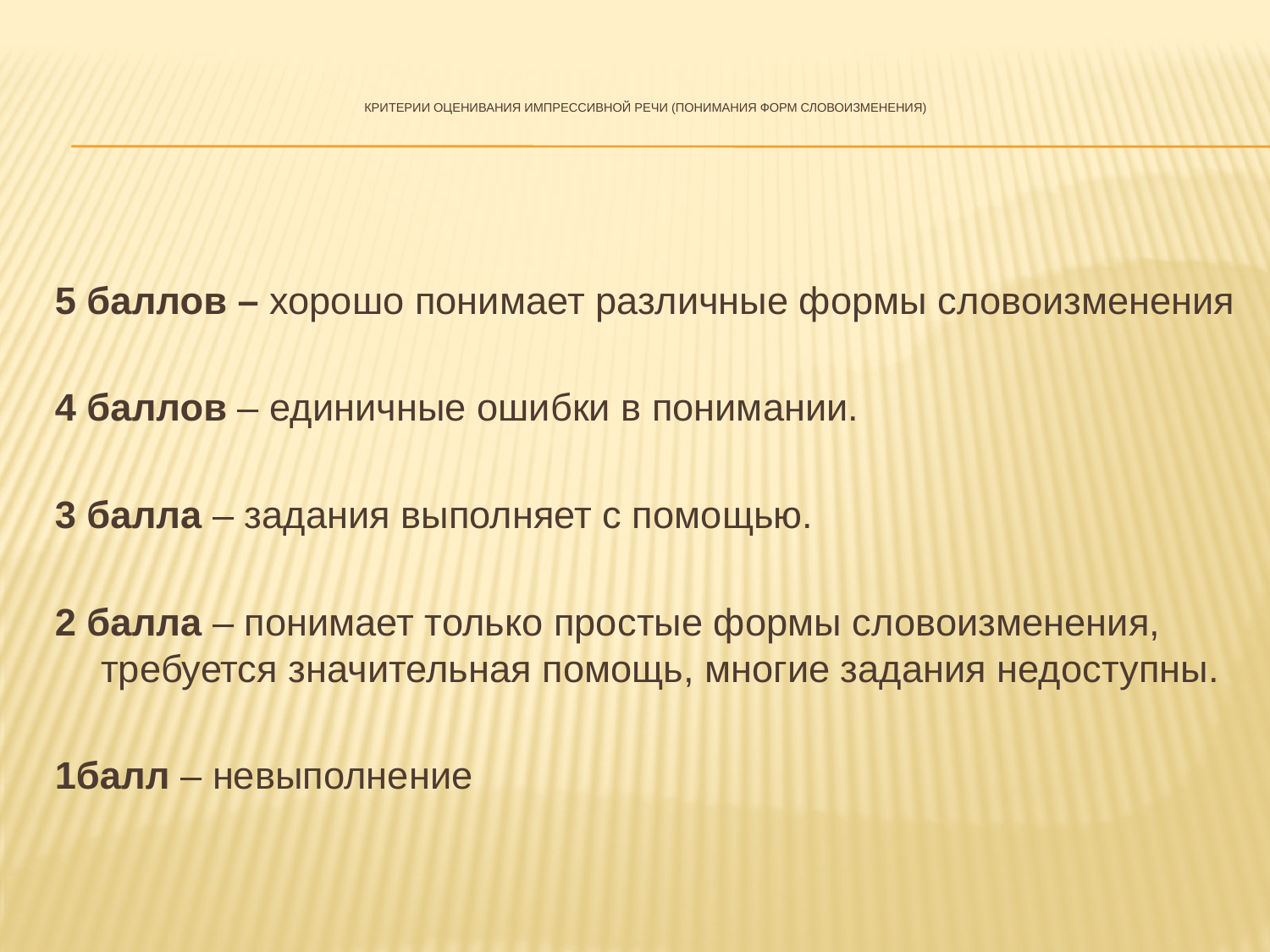

# Критерии оценивания импрессивной речи (понимания форм словоизменения)

5 баллов – хорошо понимает различные формы словоизменения

4 баллов – единичные ошибки в понимании.

3 балла – задания выполняет с помощью.

2 балла – понимает только простые формы словоизменения, требуется значительная помощь, многие задания недоступны.

1балл – невыполнение